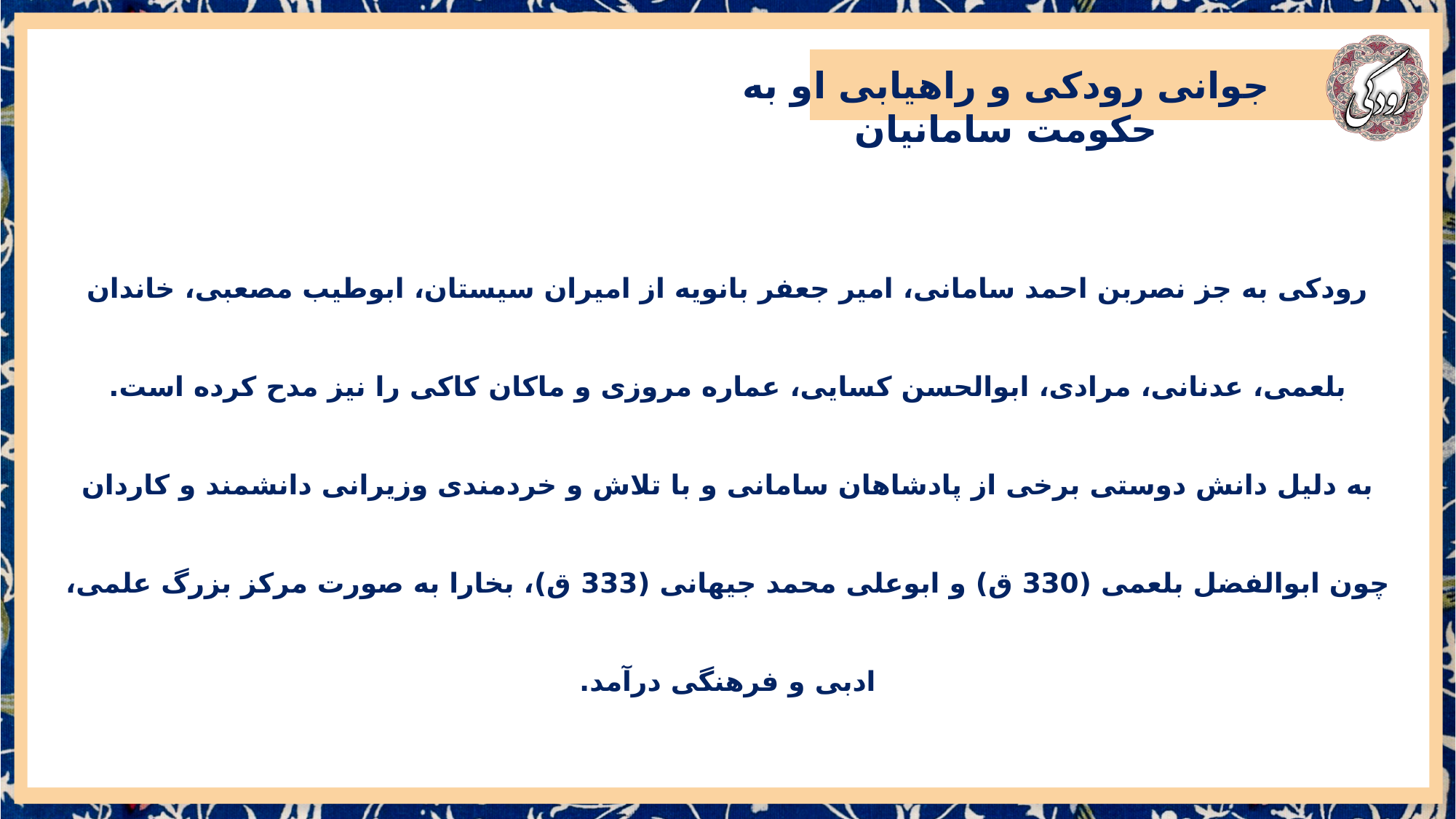

جوانی رودکی و راهیابی او به حکومت سامانیان
رودکی به جز نصربن احمد سامانی، امیر جعفر بانویه از امیران سیستان، ابوطیب مصعبی، خاندان بلعمی، عدنانی، مرادی، ابوالحسن کسایی، عماره مروزی و ماکان کاکی را نیز مدح کرده است.
به دلیل دانش دوستی برخی از پادشاهان سامانی و با تلاش و خردمندی وزیرانی دانشمند و کاردان چون ابوالفضل بلعمی (330 ق) و ابوعلی محمد جیهانی (333 ق)، بخارا به صورت مرکز بزرگ علمی، ادبی و فرهنگی درآمد.